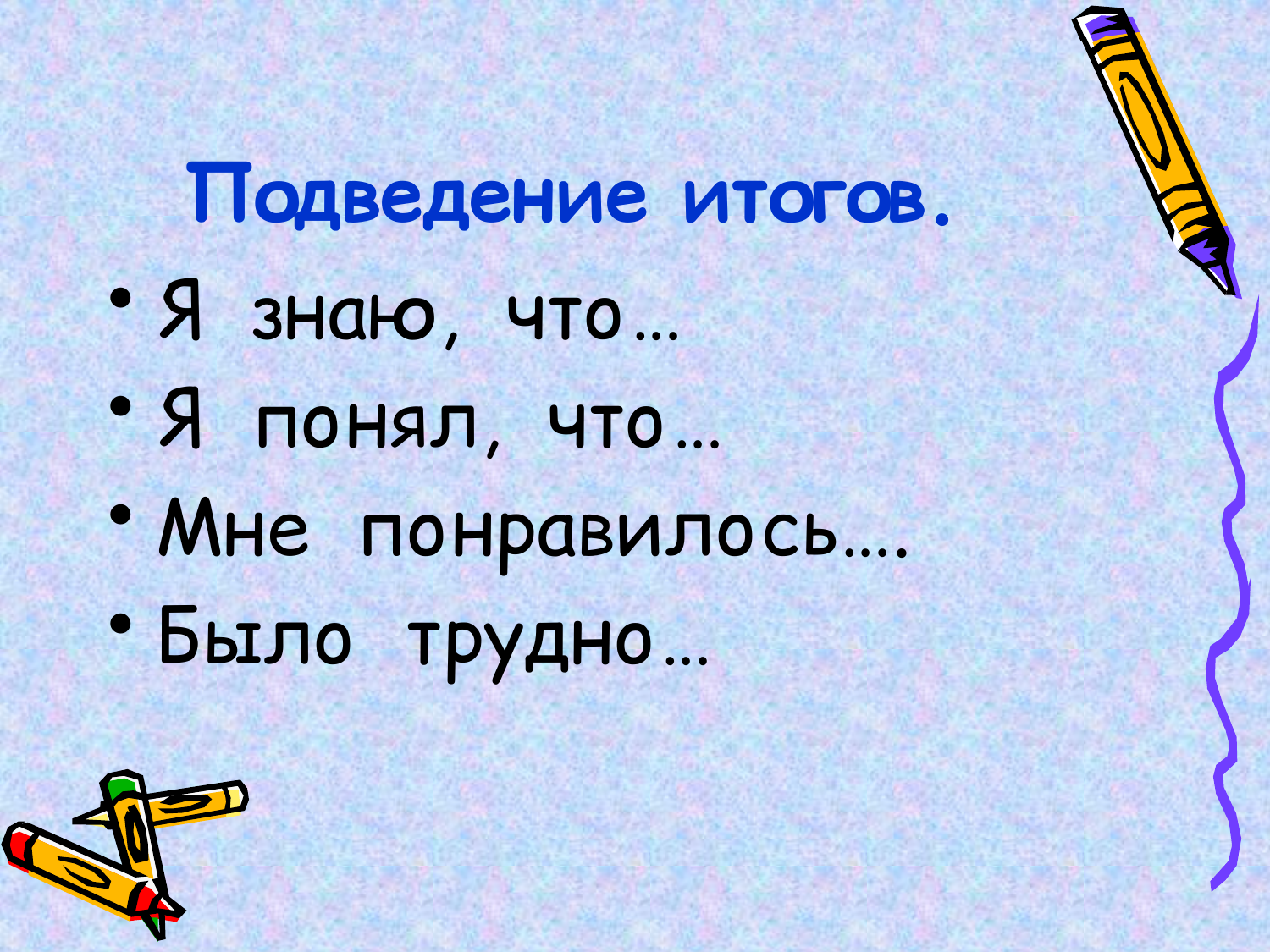

# Подведение итогов.
Я  знаю,  что…
Я  понял,  что…
Мне  понравилось….
Было  трудно…